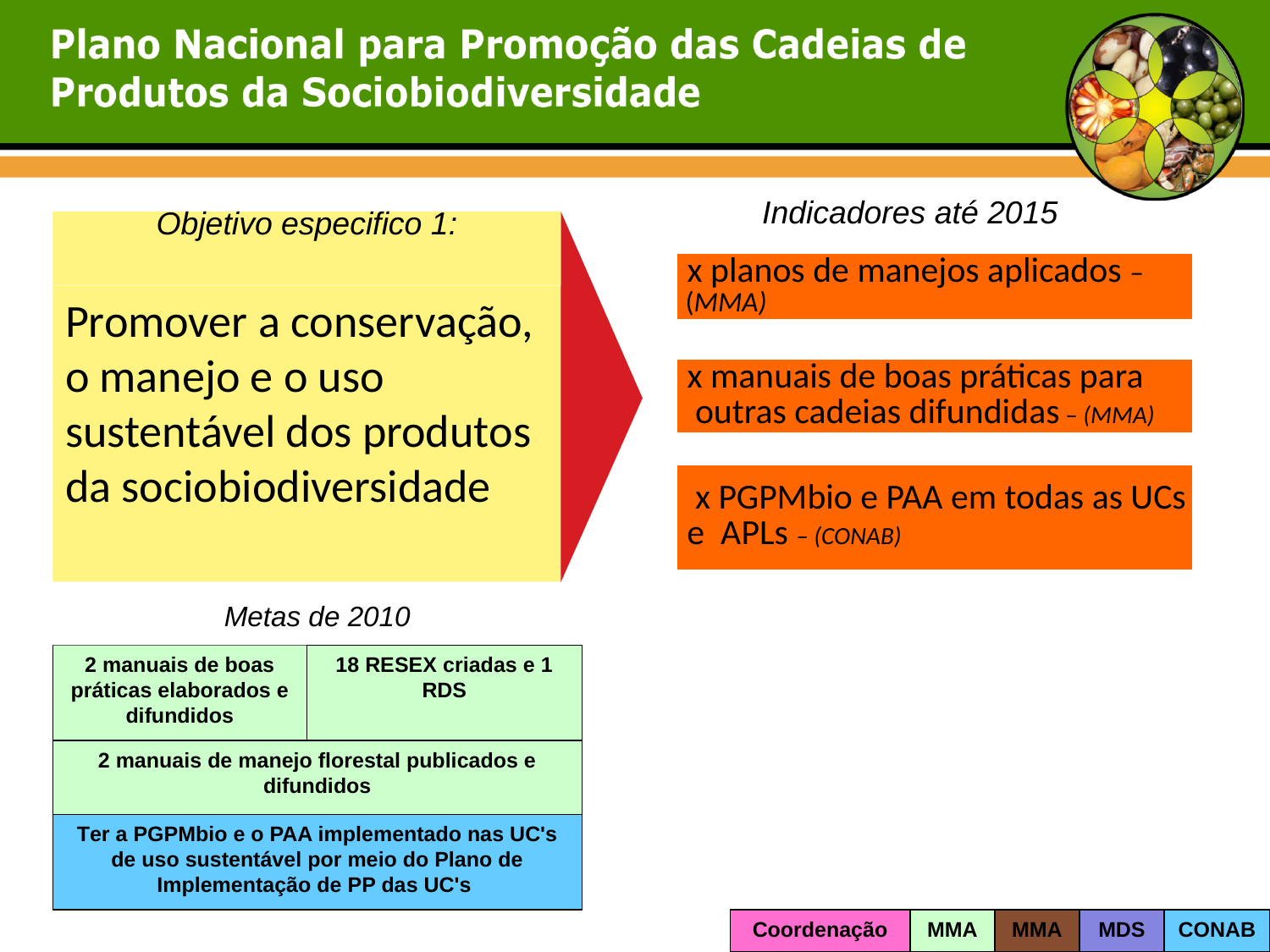

Indicadores até 2015
Objetivo especifico 1:

| x planos de manejos aplicados – (MMA) |
| --- |
Promover a conservação, o manejo e o uso sustentável dos produtos da sociobiodiversidade
| x manuais de boas práticas para outras cadeias difundidas – (MMA) |
| --- |
| x PGPMbio e PAA em todas as UCs e APLs – (CONAB) |
| --- |
Metas de 2010
2 manuais de boas práticas elaborados e difundidos
18 RESEX criadas e 1 RDS
2 manuais de manejo florestal publicados e difundidos
Ter a PGPMbio e o PAA implementado nas UC's de uso sustentável por meio do Plano de Implementação de PP das UC's
Coordenação
MMA
MMA
MDS
CONAB